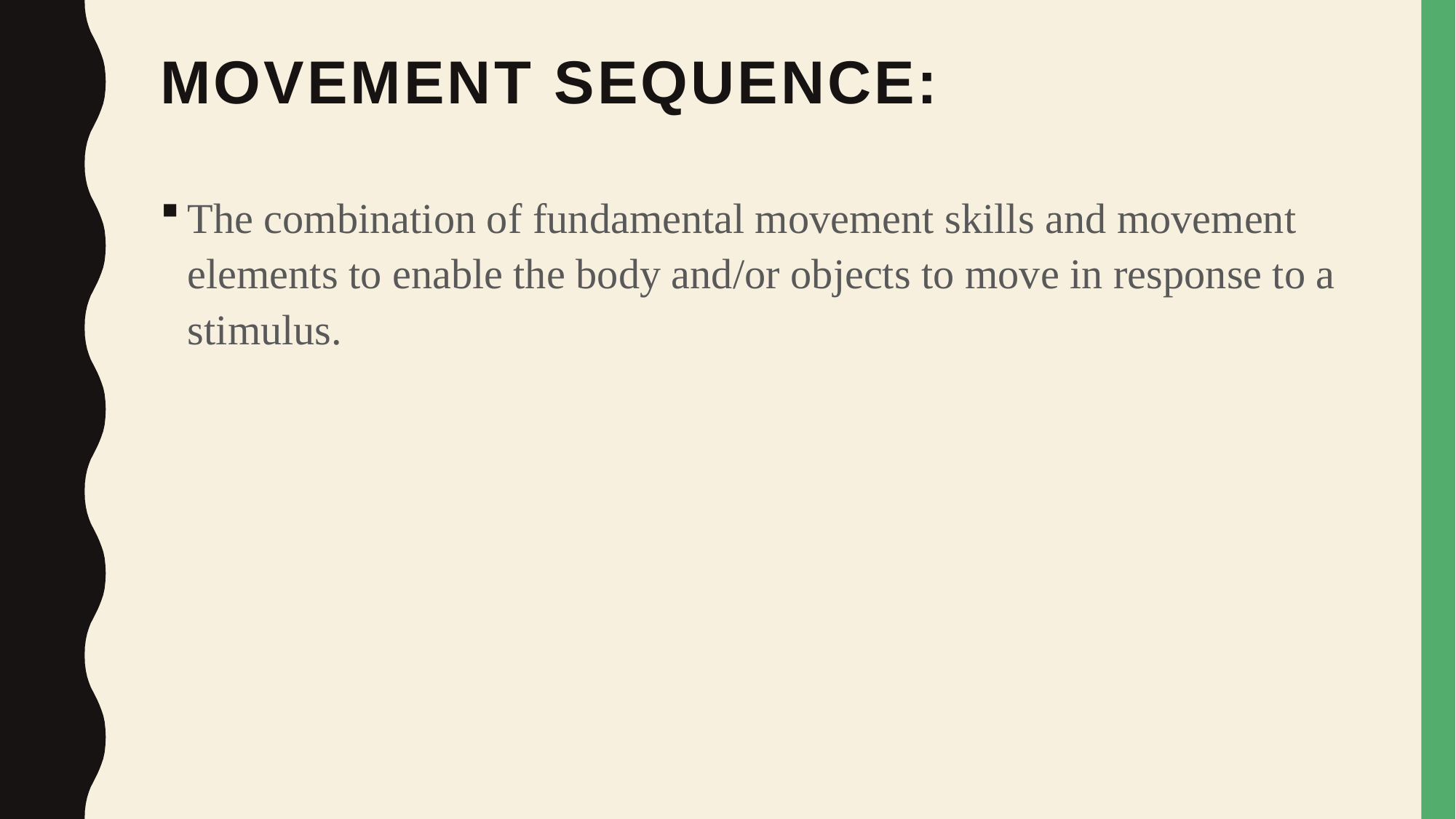

# Movement sequence:
The combination of fundamental movement skills and movement elements to enable the body and/or objects to move in response to a stimulus.